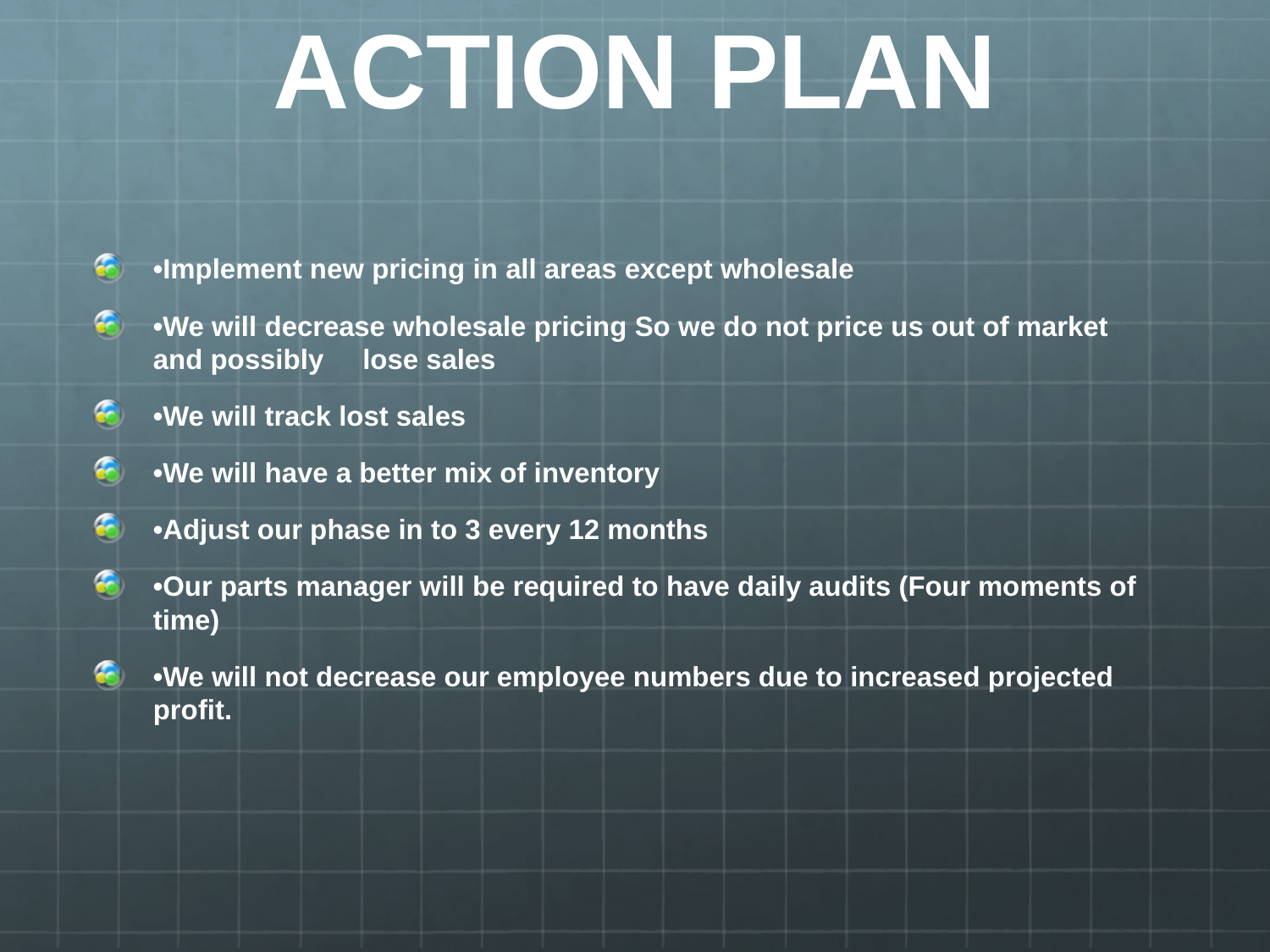

# ACTION PLAN

•Implement new pricing in all areas except wholesale
•We will decrease wholesale pricing So we do not price us out of market and possibly     lose sales
•We will track lost sales
•We will have a better mix of inventory
•Adjust our phase in to 3 every 12 months
•Our parts manager will be required to have daily audits (Four moments of time)
•We will not decrease our employee numbers due to increased projected profit.